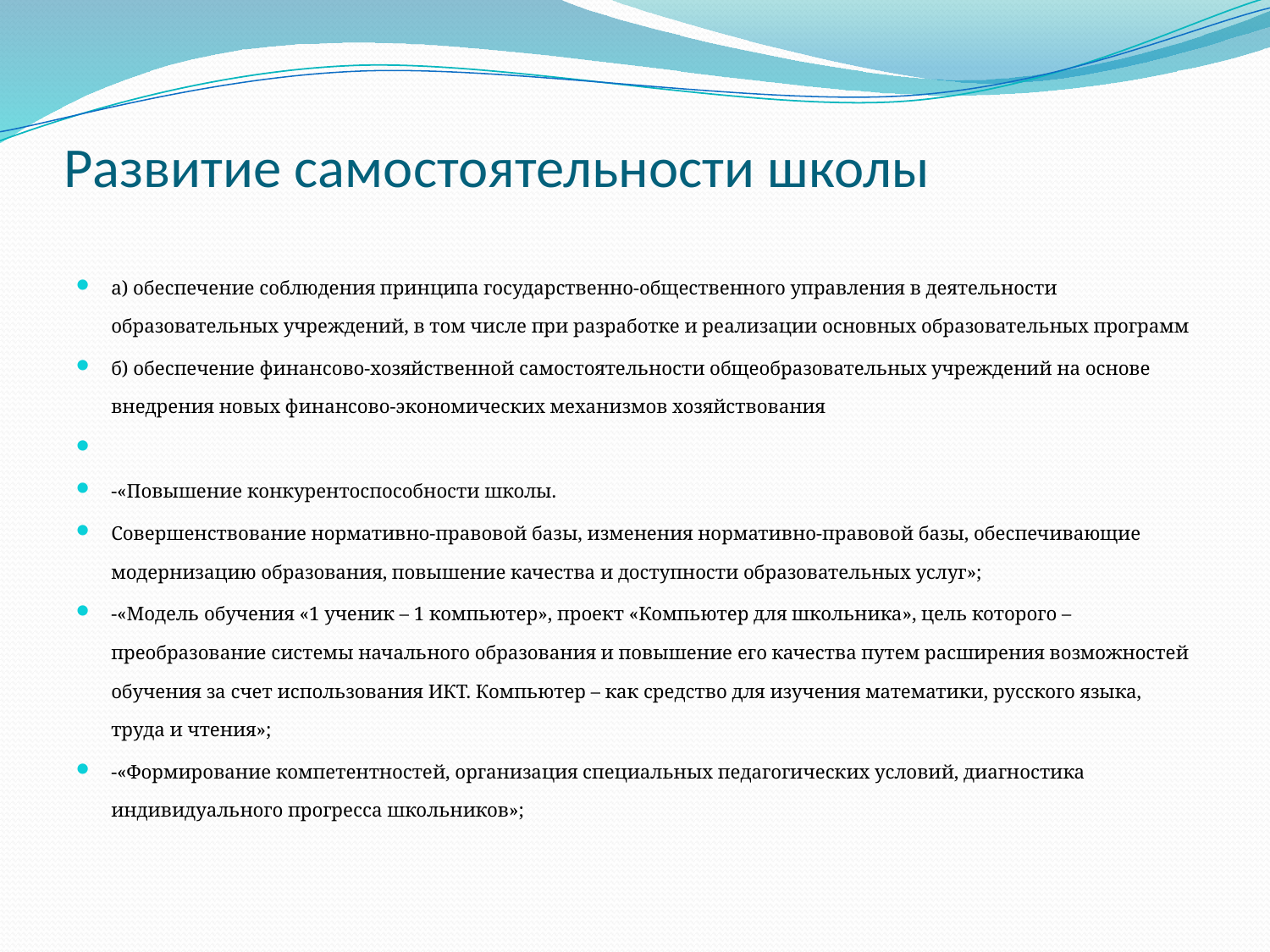

# Развитие самостоятельности школы

а) обеспечение соблюдения принципа государственно-общественного управления в деятельности образовательных учреждений, в том числе при разработке и реализации основных образовательных программ
б) обеспечение финансово-хозяйственной самостоятельности общеобразовательных учреждений на основе внедрения новых финансово-экономических механизмов хозяйствования

-«Повышение конкурентоспособности школы.
Совершенствование нормативно-правовой базы, изменения нормативно-правовой базы, обеспечивающие модернизацию образования, повышение качества и доступности образовательных услуг»;
-«Модель обучения «1 ученик – 1 компьютер», проект «Компьютер для школьника», цель которого – преобразование системы начального образования и повышение его качества путем расширения возможностей обучения за счет использования ИКТ. Компьютер – как средство для изучения математики, русского языка, труда и чтения»;
-«Формирование компетентностей, организация специальных педагогических условий, диагностика индивидуального прогресса школьников»;